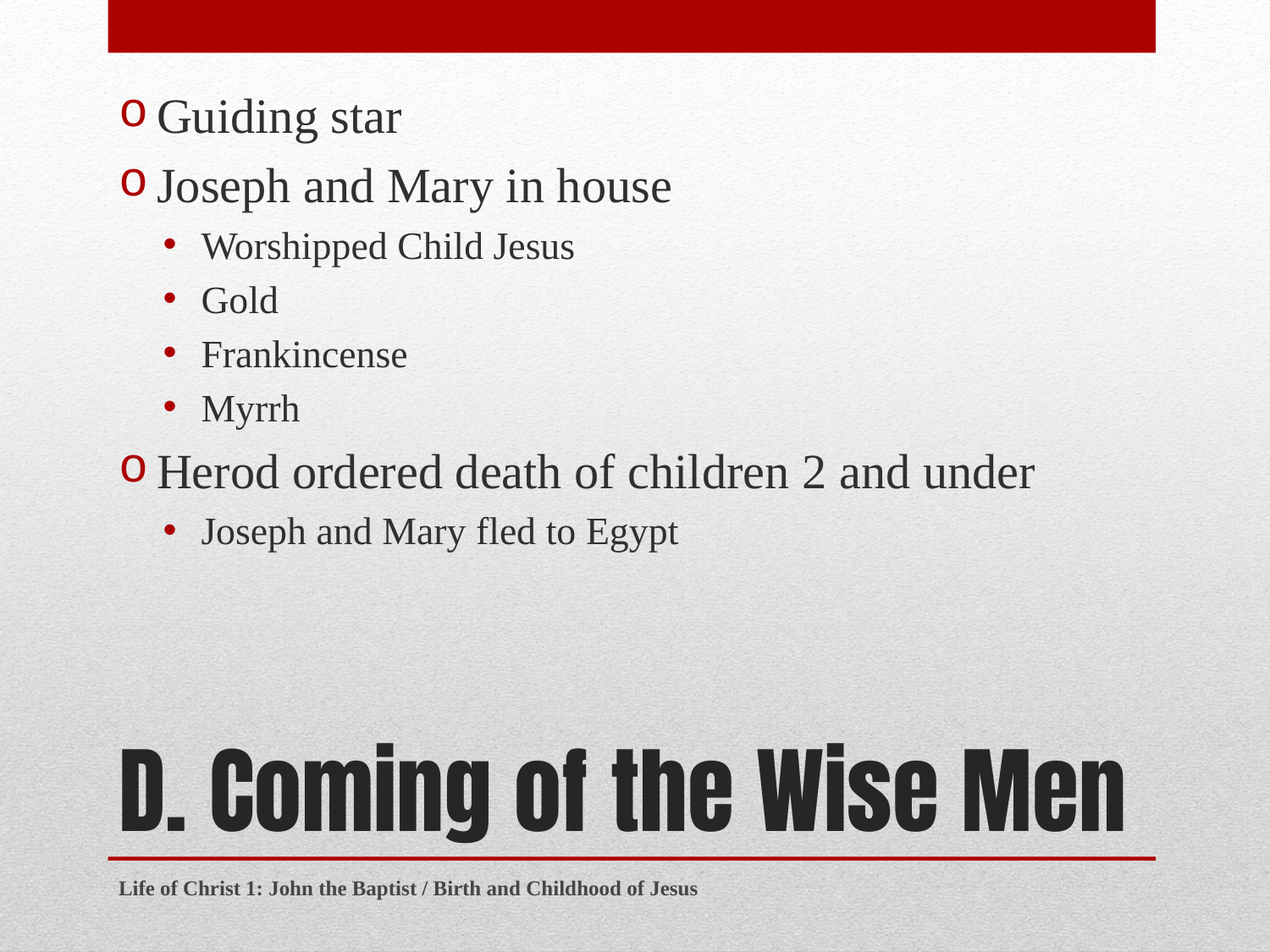

Guiding star
Joseph and Mary in house
Worshipped Child Jesus
Gold
Frankincense
Myrrh
Herod ordered death of children 2 and under
Joseph and Mary fled to Egypt

# D. Coming of the Wise Men
Life of Christ 1: John the Baptist / Birth and Childhood of Jesus